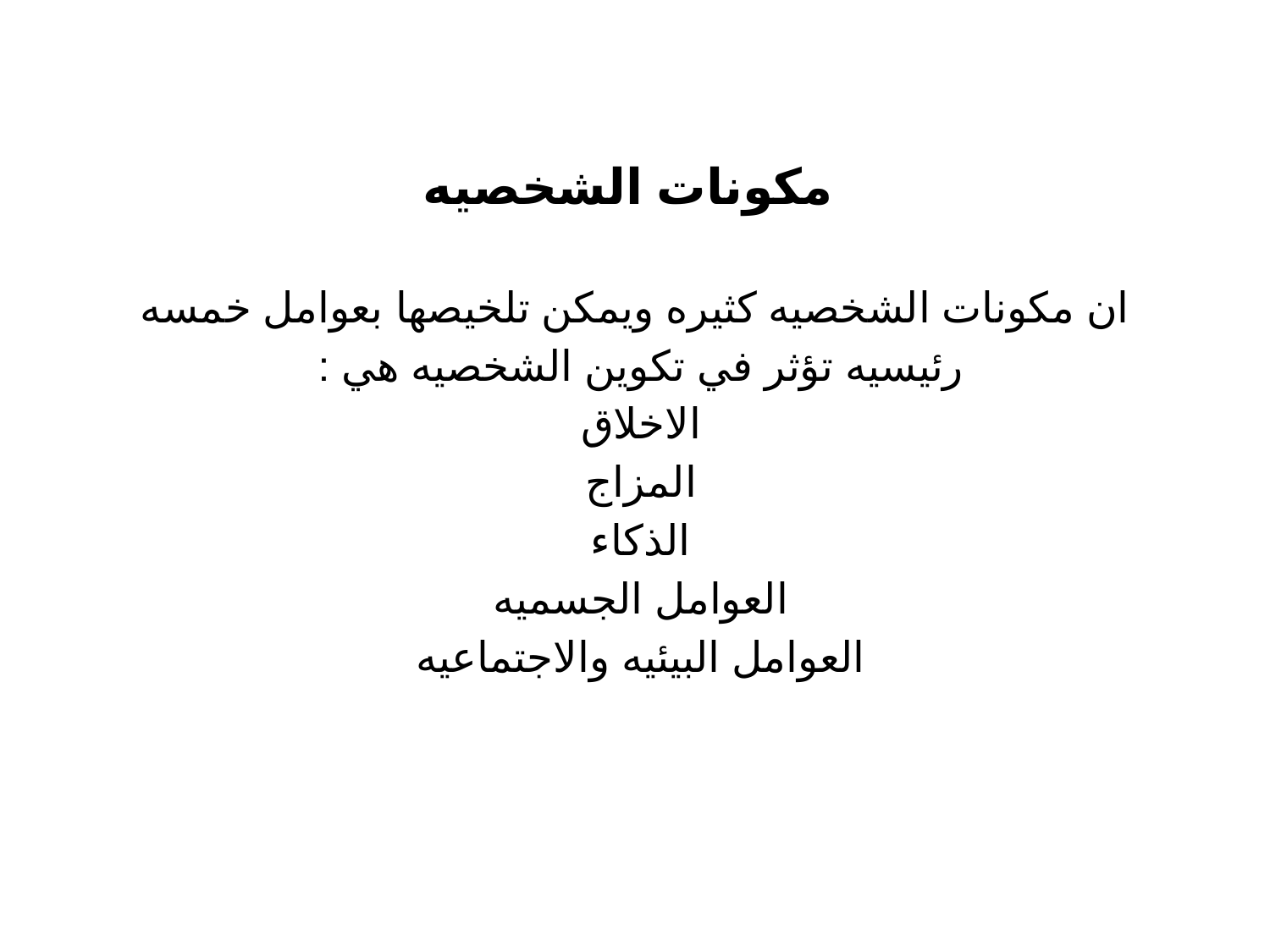

# مكونات الشخصيه   ان مكونات الشخصيه كثيره ويمكن تلخيصها بعوامل خمسه رئيسيه تؤثر في تكوين الشخصيه هي : الاخلاق المزاج الذكاء العوامل الجسميه العوامل البيئيه والاجتماعيه